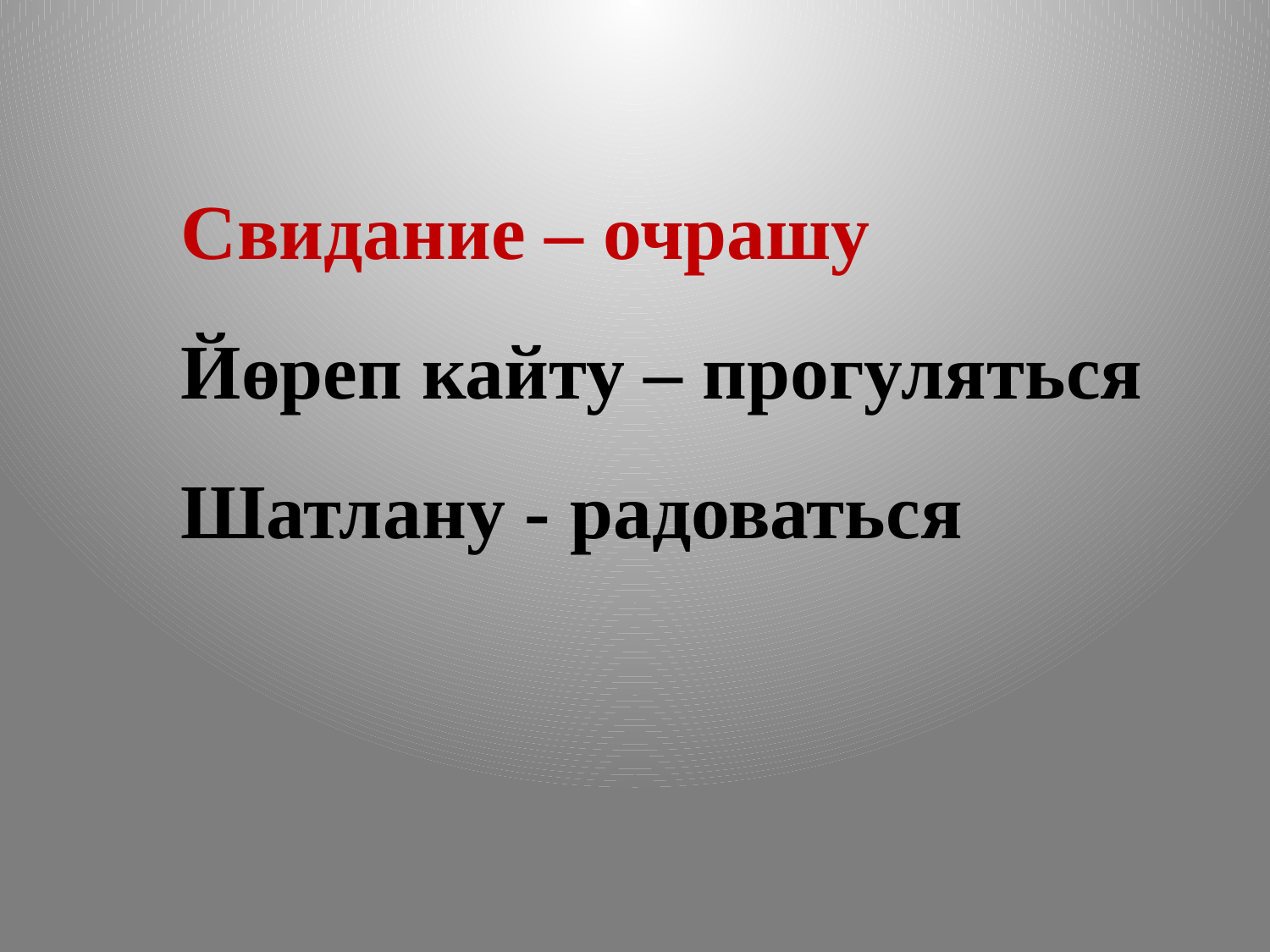

Свидание – очрашу
Йөреп кайту – прогуляться
Шатлану - радоваться